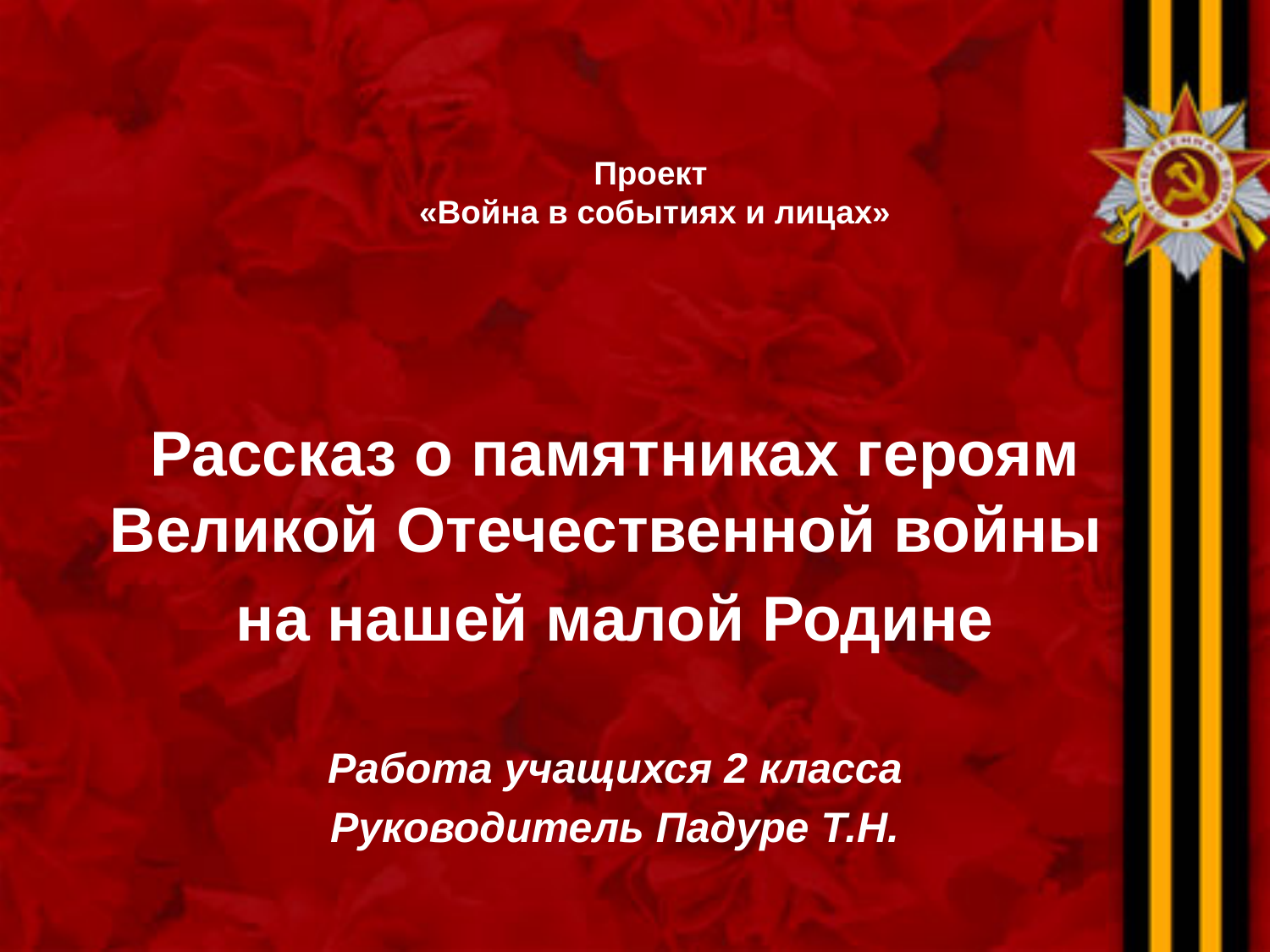

# Проект «Война в событиях и лицах»
Рассказ о памятниках героям Великой Отечественной войны
на нашей малой Родине

Работа учащихся 2 класса
Руководитель Падуре Т.Н.